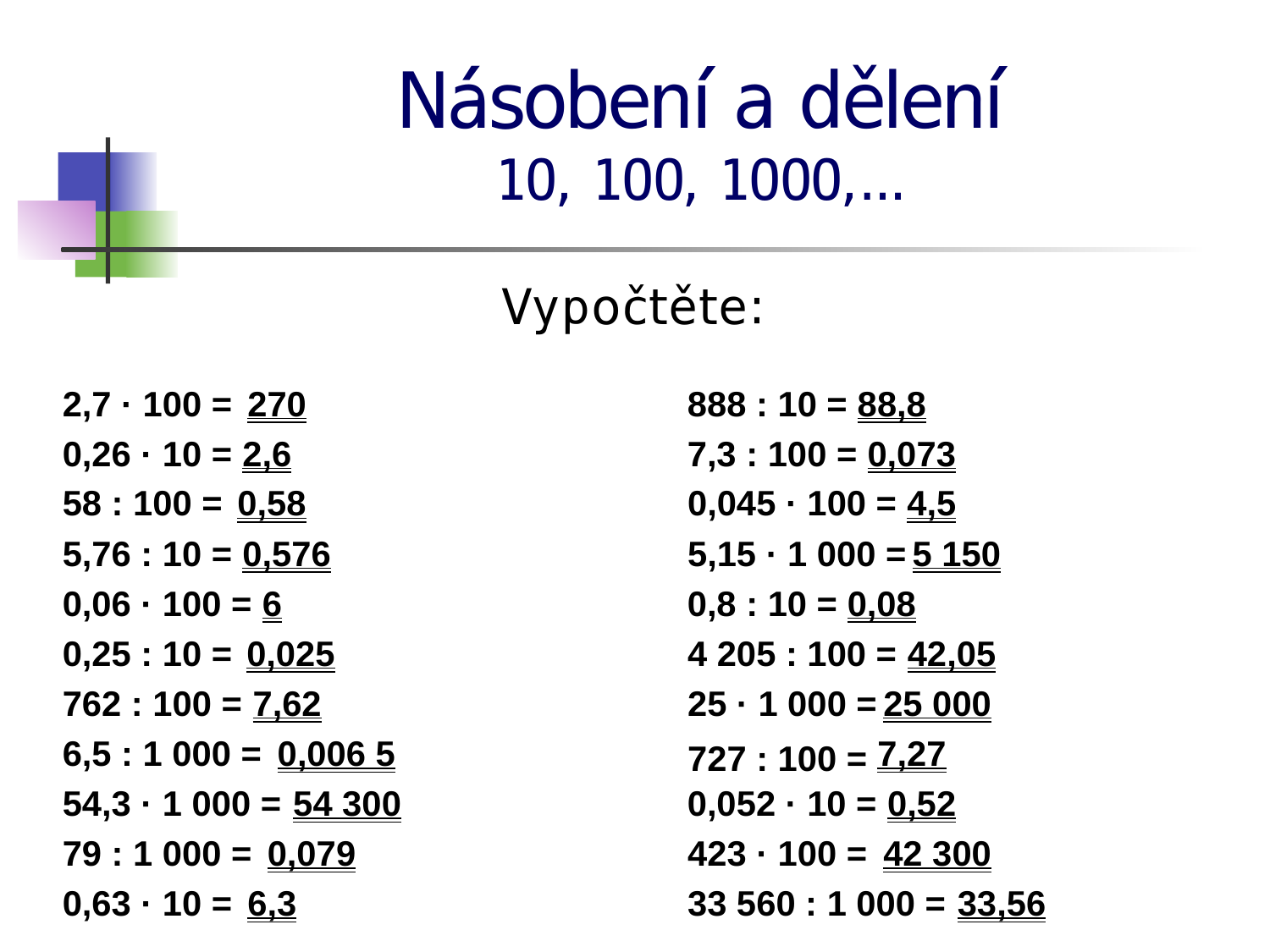

# Násobení a dělení 10, 100, 1000,…
Vypočtěte:
2,7 · 100 =
270
888 : 10 =
88,8
0,26 · 10 =
2,6
7,3 : 100 =
0,073
58 : 100 =
0,58
0,045 · 100 =
4,5
5,76 : 10 =
0,576
5,15 · 1 000 =
5 150
0,06 · 100 =
6
0,8 : 10 =
0,08
0,25 : 10 =
0,025
4 205 : 100 =
42,05
762 : 100 =
7,62
25 · 1 000 =
25 000
6,5 : 1 000 =
0,006 5
7,27
727 : 100 =
54,3 · 1 000 =
54 300
0,052 · 10 =
0,52
79 : 1 000 =
0,079
423 · 100 =
42 300
0,63 · 10 =
6,3
33 560 : 1 000 =
33,56